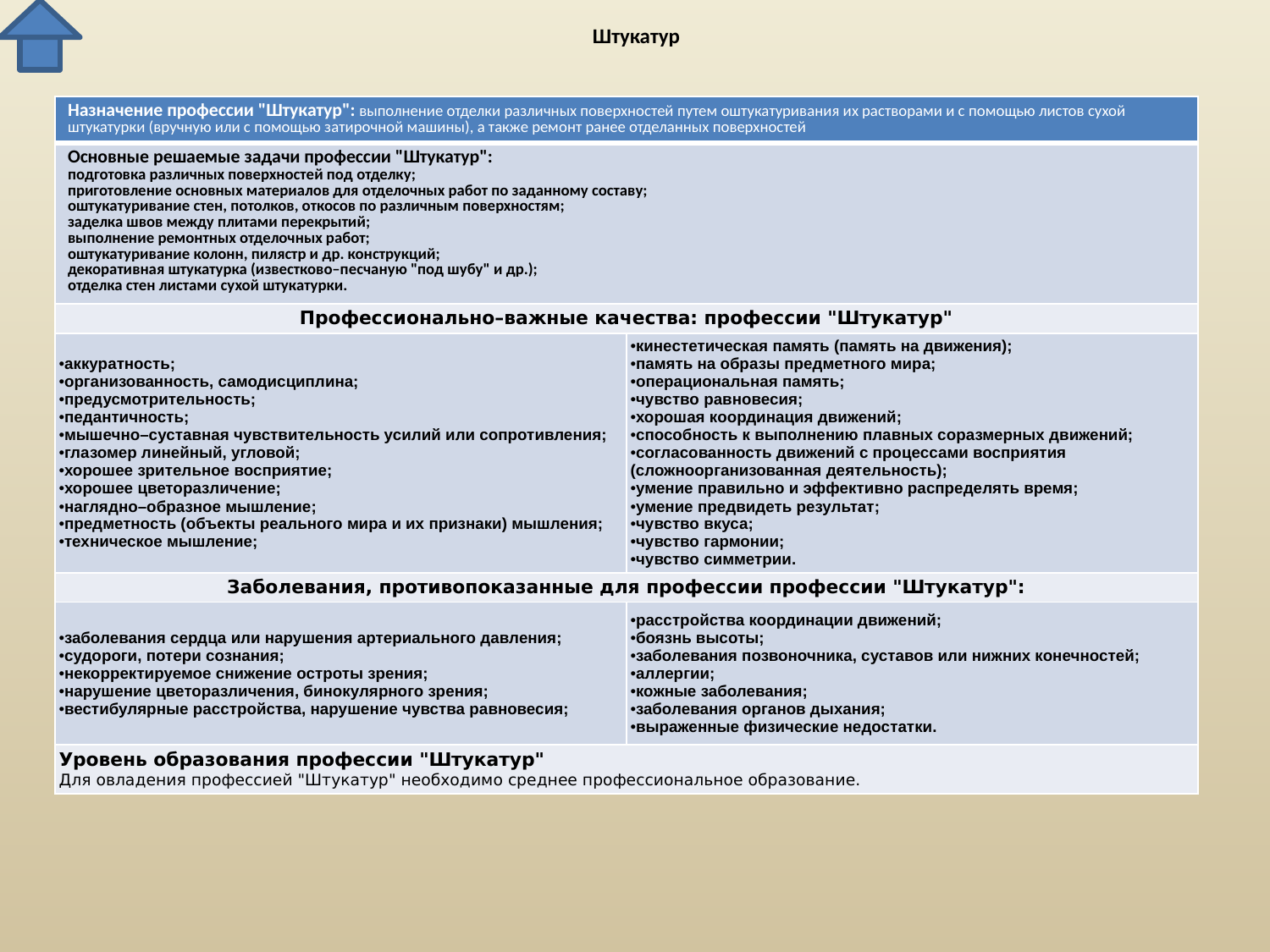

# Штукатур
| Назначение профессии "Штукатур": выполнение отделки различных поверхностей путем оштукатуривания их растворами и с помощью листов сухой штукатурки (вручную или с помощью затирочной машины), а также ремонт ранее отделанных поверхностей |  |
| --- | --- |
| Основные решаемые задачи профессии "Штукатур": подготовка различных поверхностей под отделку; приготовление основных материалов для отделочных работ по заданному составу; оштукатуривание стен, потолков, откосов по различным поверхностям; заделка швов между плитами перекрытий; выполнение ремонтных отделочных работ; оштукатуривание колонн, пилястр и др. конструкций; декоративная штукатурка (известково–песчаную "под шубу" и др.); отделка стен листами сухой штукатурки. |  |
| Профессионально–важные качества: профессии "Штукатур" |  |
| аккуратность; организованность, самодисциплина; предусмотрительность; педантичность; мышечно–суставная чувствительность усилий или сопротивления; глазомер линейный, угловой; хорошее зрительное восприятие; хорошее цветоразличение; наглядно–образное мышление; предметность (объекты реального мира и их признаки) мышления; техническое мышление; | кинестетическая память (память на движения); память на образы предметного мира; операциональная память; чувство равновесия; хорошая координация движений; способность к выполнению плавных соразмерных движений; согласованность движений с процессами восприятия (сложноорганизованная деятельность); умение правильно и эффективно распределять время; умение предвидеть результат; чувство вкуса; чувство гармонии; чувство симметрии. |
| Заболевания, противопоказанные для профессии профессии "Штукатур": |  |
| заболевания сердца или нарушения артериального давления; судороги, потери сознания; некорректируемое снижение остроты зрения; нарушение цветоразличения, бинокулярного зрения; вестибулярные расстройства, нарушение чувства равновесия; | расстройства координации движений; боязнь высоты; заболевания позвоночника, суставов или нижних конечностей; аллергии; кожные заболевания; заболевания органов дыхания; выраженные физические недостатки. |
| Уровень образования профессии "Штукатур" Для овладения профессией "Штукатур" необходимо среднее профессиональное образование. |  |